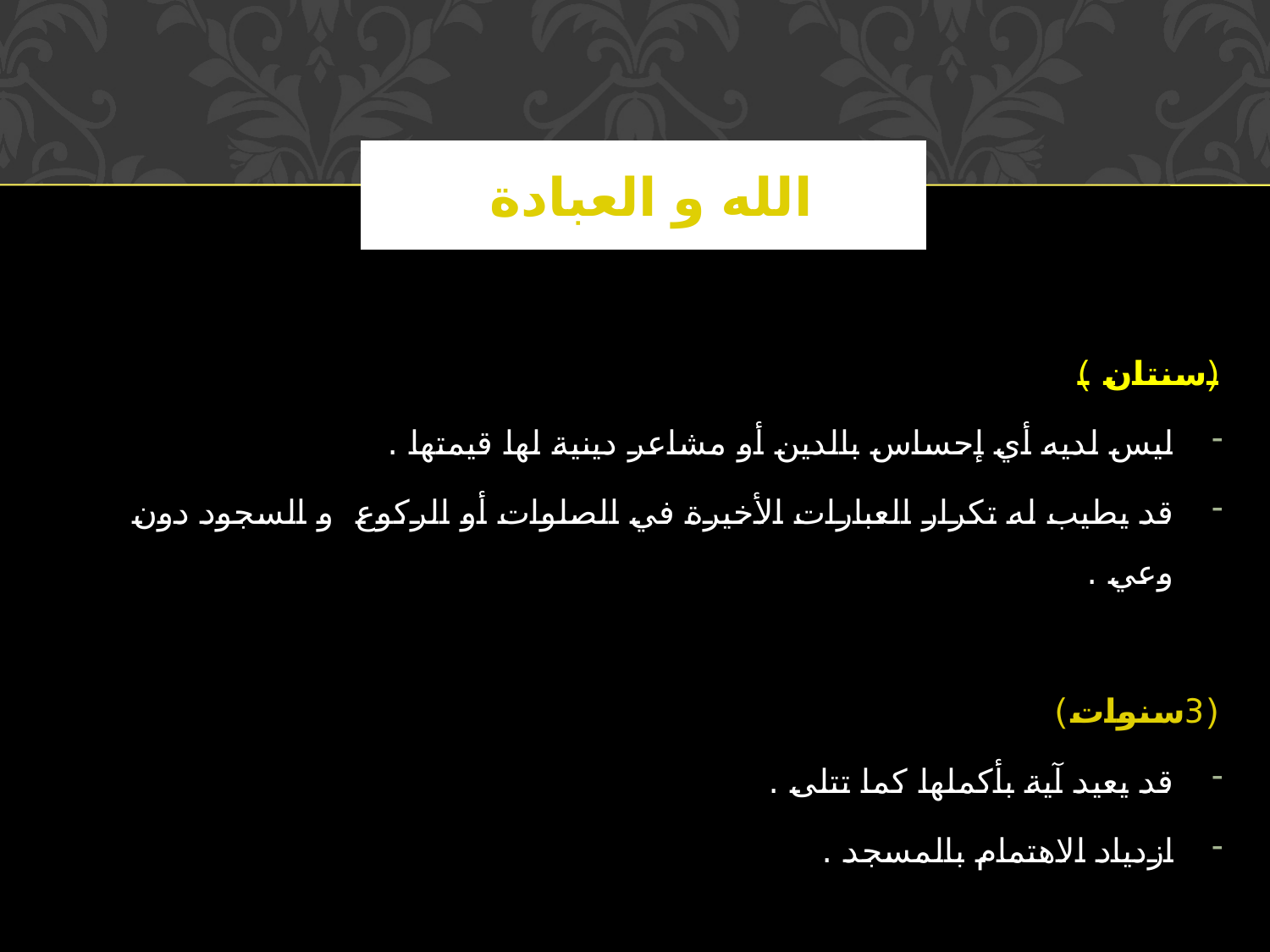

# الله و العبادة

(سنتان )
ليس لديه أي إحساس بالدين أو مشاعر دينية لها قيمتها .
قد يطيب له تكرار العبارات الأخيرة في الصلوات أو الركوع  و السجود دون وعي .

(3سنوات)
قد يعيد آية بأكملها كما تتلى .
ازدياد الاهتمام بالمسجد .